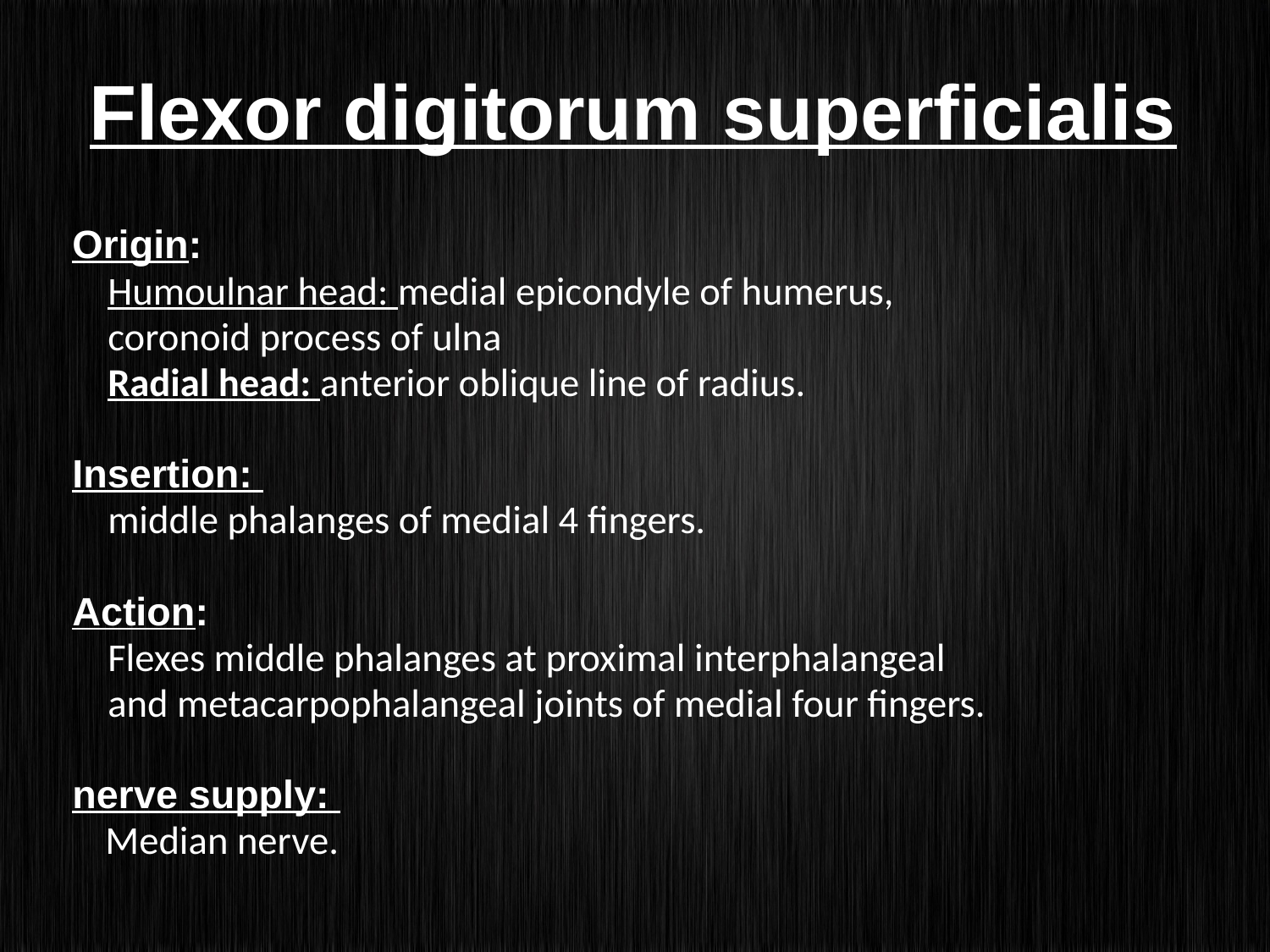

# Flexor digitorum superficialis
Origin:
    Humoulnar head: medial epicondyle of humerus,
    coronoid process of ulna
    Radial head: anterior oblique line of radius.

Insertion:
    middle phalanges of medial 4 fingers.

Action:
    Flexes middle phalanges at proximal interphalangeal
    and metacarpophalangeal joints of medial four fingers.

nerve supply:
   Median nerve.